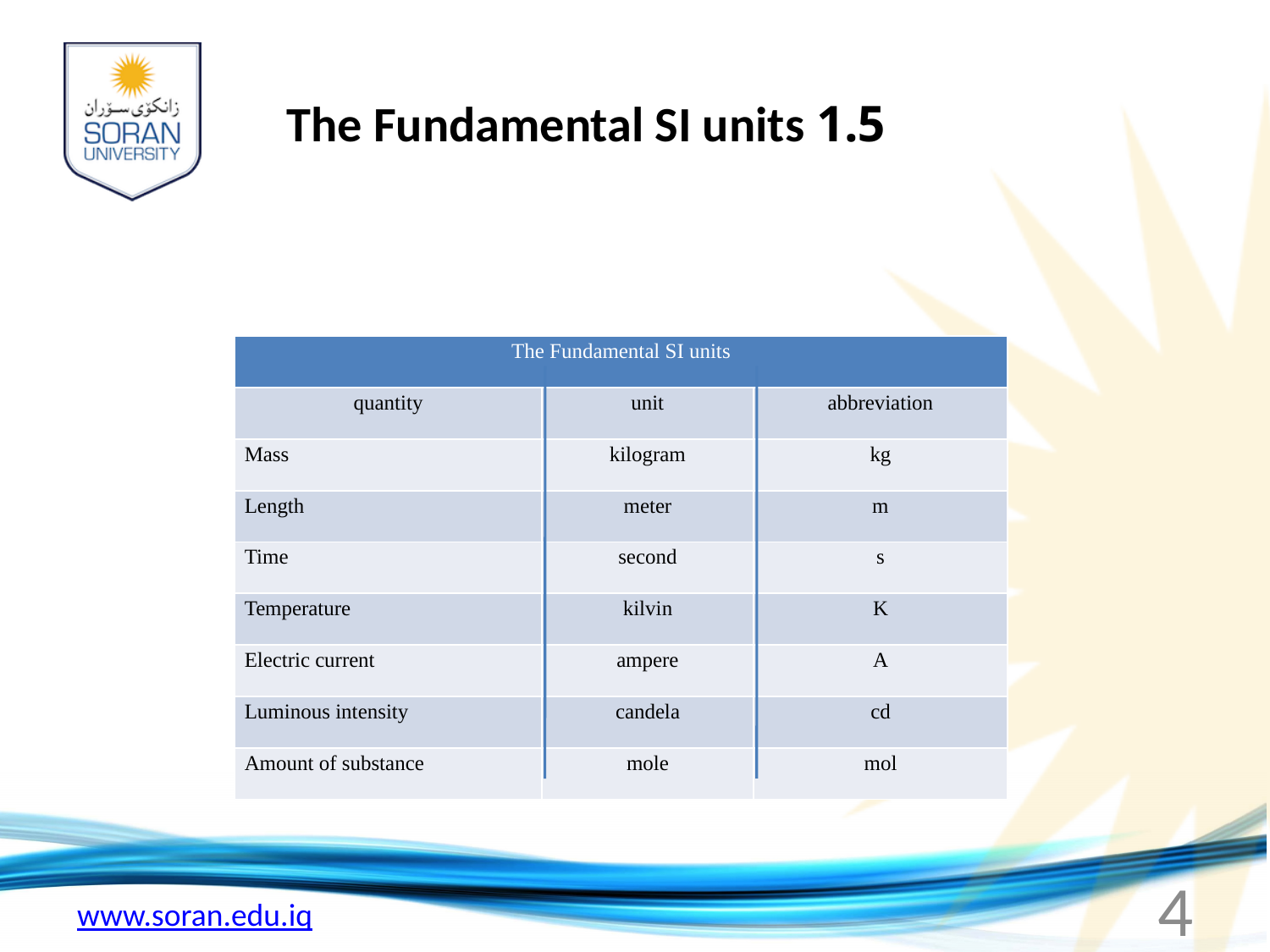

#
1.5 The Fundamental SI units

| The Fundamental SI units |  |  |
| --- | --- | --- |
| quantity | unit | abbreviation |
| Mass | kilogram | kg |
| Length | meter | m |
| Time | second | s |
| Temperature | kilvin | K |
| Electric current | ampere | A |
| Luminous intensity | candela | cd |
| Amount of substance | mole | mol |
4